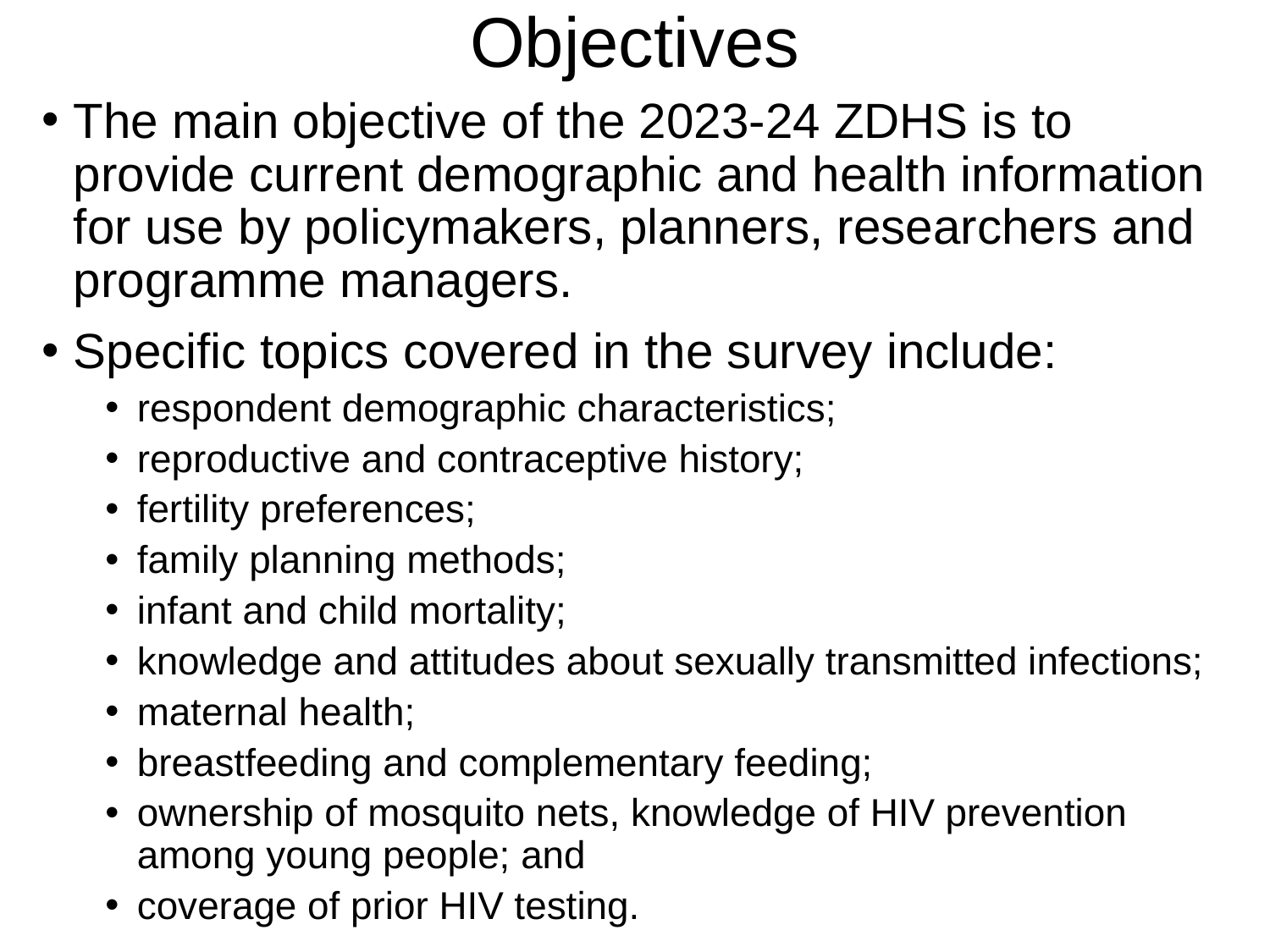

# Objectives
The main objective of the 2023-24 ZDHS is to provide current demographic and health information for use by policymakers, planners, researchers and programme managers.
Specific topics covered in the survey include:
respondent demographic characteristics;
reproductive and contraceptive history;
fertility preferences;
family planning methods;
infant and child mortality;
knowledge and attitudes about sexually transmitted infections;
maternal health;
breastfeeding and complementary feeding;
ownership of mosquito nets, knowledge of HIV prevention among young people; and
coverage of prior HIV testing.